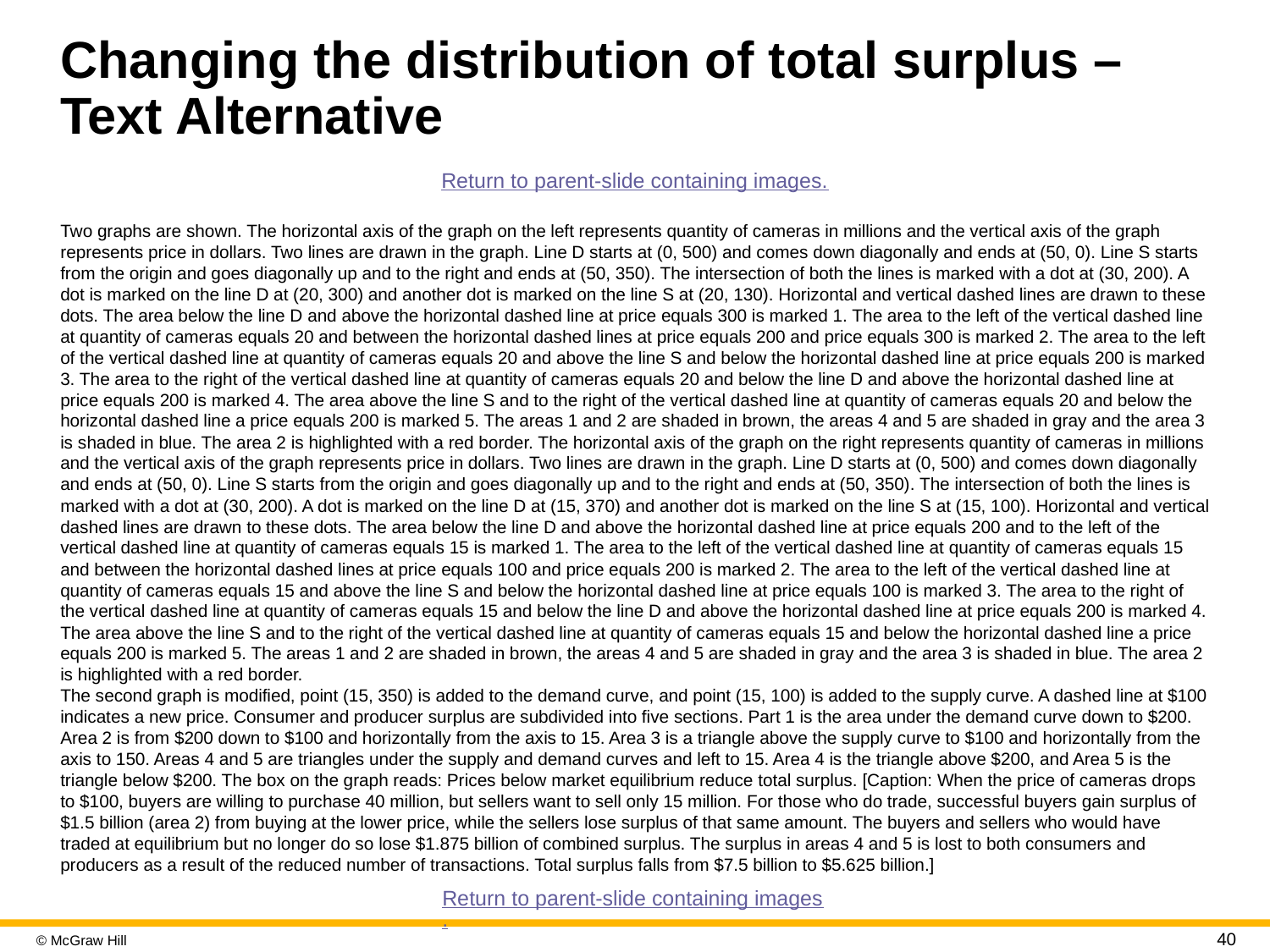

# Changing the distribution of total surplus – Text Alternative
Return to parent-slide containing images.
Two graphs are shown. The horizontal axis of the graph on the left represents quantity of cameras in millions and the vertical axis of the graph represents price in dollars. Two lines are drawn in the graph. Line D starts at (0, 500) and comes down diagonally and ends at (50, 0). Line S starts from the origin and goes diagonally up and to the right and ends at (50, 350). The intersection of both the lines is marked with a dot at (30, 200). A dot is marked on the line D at (20, 300) and another dot is marked on the line S at (20, 130). Horizontal and vertical dashed lines are drawn to these dots. The area below the line D and above the horizontal dashed line at price equals 300 is marked 1. The area to the left of the vertical dashed line at quantity of cameras equals 20 and between the horizontal dashed lines at price equals 200 and price equals 300 is marked 2. The area to the left of the vertical dashed line at quantity of cameras equals 20 and above the line S and below the horizontal dashed line at price equals 200 is marked 3. The area to the right of the vertical dashed line at quantity of cameras equals 20 and below the line D and above the horizontal dashed line at price equals 200 is marked 4. The area above the line S and to the right of the vertical dashed line at quantity of cameras equals 20 and below the horizontal dashed line a price equals 200 is marked 5. The areas 1 and 2 are shaded in brown, the areas 4 and 5 are shaded in gray and the area 3 is shaded in blue. The area 2 is highlighted with a red border. The horizontal axis of the graph on the right represents quantity of cameras in millions and the vertical axis of the graph represents price in dollars. Two lines are drawn in the graph. Line D starts at (0, 500) and comes down diagonally and ends at (50, 0). Line S starts from the origin and goes diagonally up and to the right and ends at (50, 350). The intersection of both the lines is marked with a dot at (30, 200). A dot is marked on the line D at (15, 370) and another dot is marked on the line S at (15, 100). Horizontal and vertical dashed lines are drawn to these dots. The area below the line D and above the horizontal dashed line at price equals 200 and to the left of the vertical dashed line at quantity of cameras equals 15 is marked 1. The area to the left of the vertical dashed line at quantity of cameras equals 15 and between the horizontal dashed lines at price equals 100 and price equals 200 is marked 2. The area to the left of the vertical dashed line at quantity of cameras equals 15 and above the line S and below the horizontal dashed line at price equals 100 is marked 3. The area to the right of the vertical dashed line at quantity of cameras equals 15 and below the line D and above the horizontal dashed line at price equals 200 is marked 4. The area above the line S and to the right of the vertical dashed line at quantity of cameras equals 15 and below the horizontal dashed line a price equals 200 is marked 5. The areas 1 and 2 are shaded in brown, the areas 4 and 5 are shaded in gray and the area 3 is shaded in blue. The area 2 is highlighted with a red border.
The second graph is modified, point (15, 350) is added to the demand curve, and point (15, 100) is added to the supply curve. A dashed line at $100 indicates a new price. Consumer and producer surplus are subdivided into five sections. Part 1 is the area under the demand curve down to $200. Area 2 is from $200 down to $100 and horizontally from the axis to 15. Area 3 is a triangle above the supply curve to $100 and horizontally from the axis to 150. Areas 4 and 5 are triangles under the supply and demand curves and left to 15. Area 4 is the triangle above $200, and Area 5 is the triangle below $200. The box on the graph reads: Prices below market equilibrium reduce total surplus. [Caption: When the price of cameras drops to $100, buyers are willing to purchase 40 million, but sellers want to sell only 15 million. For those who do trade, successful buyers gain surplus of $1.5 billion (area 2) from buying at the lower price, while the sellers lose surplus of that same amount. The buyers and sellers who would have traded at equilibrium but no longer do so lose $1.875 billion of combined surplus. The surplus in areas 4 and 5 is lost to both consumers and producers as a result of the reduced number of transactions. Total surplus falls from $7.5 billion to $5.625 billion.]
Return to parent-slide containing images.